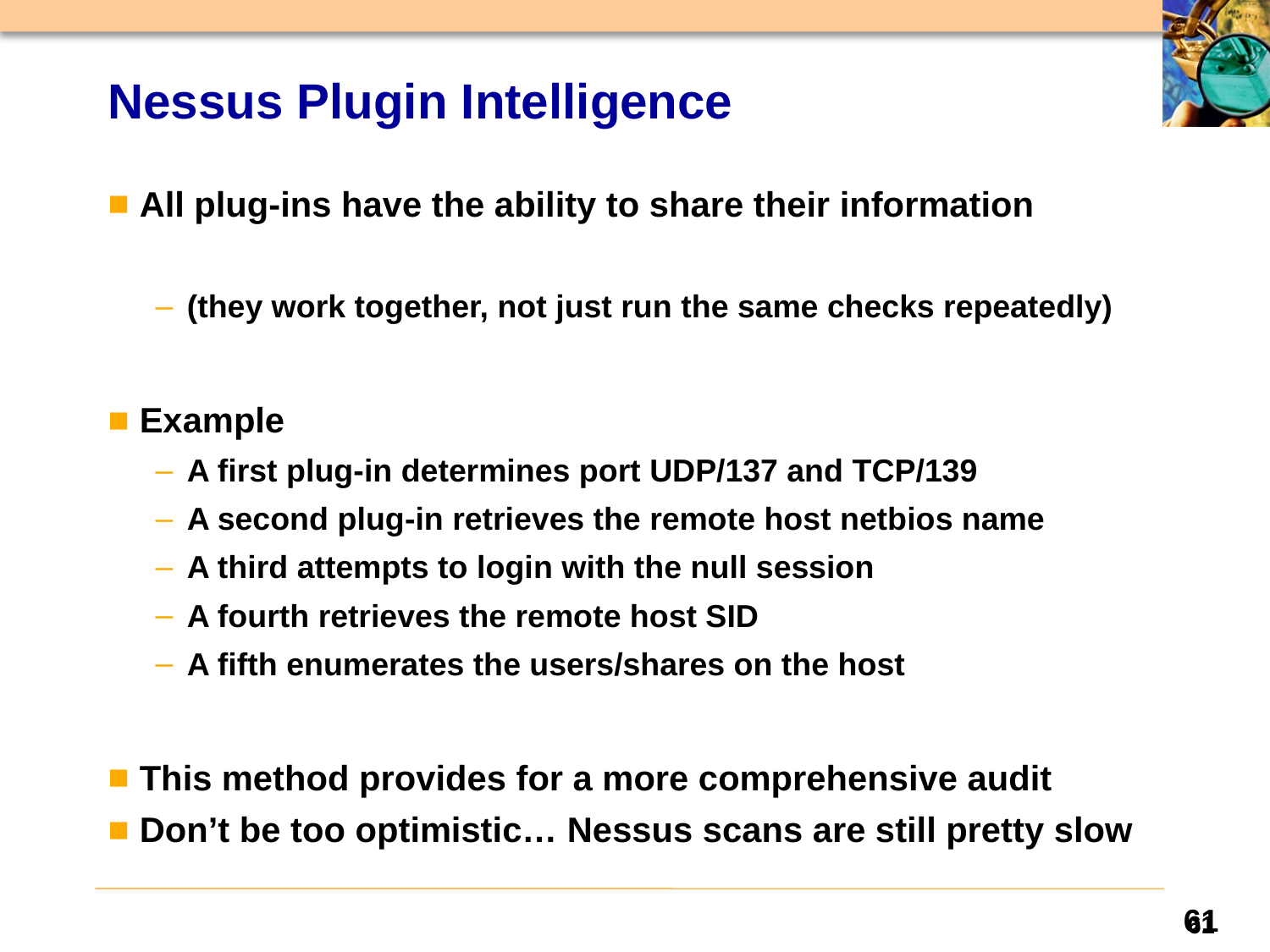

# Nessus Plugin Intelligence
All plug-ins have the ability to share their information

(they work together, not just run the same checks repeatedly)

Example
A first plug-in determines port UDP/137 and TCP/139
A second plug-in retrieves the remote host netbios name
A third attempts to login with the null session
A fourth retrieves the remote host SID
A fifth enumerates the users/shares on the host

This method provides for a more comprehensive audit
Don’t be too optimistic… Nessus scans are still pretty slow

61